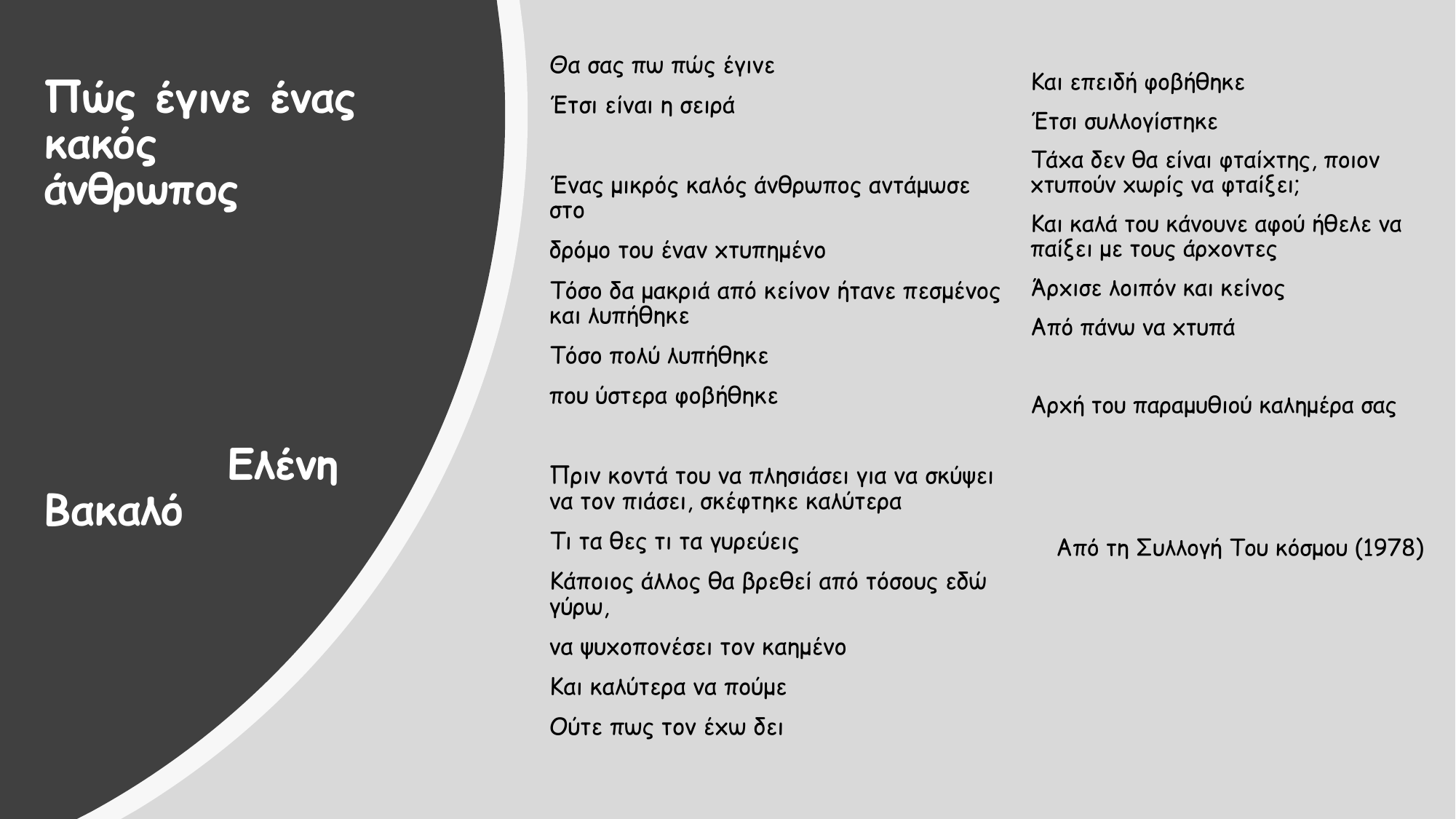

Και επειδή φοβήθηκε
Έτσι συλλογίστηκε
Τάχα δεν θα είναι φταίχτης, ποιον χτυπούν χωρίς να φταίξει;
Και καλά του κάνουνε αφού ήθελε vα παίξει με τους άρχοντες
Άρχισε λοιπόν και κείνος
Από πάνω να χτυπά

Αρχή του παραμυθιού καλημέρα σας

                                                            Από τη Συλλογή Του κόσμου (1978)
Θα σας πω πώς έγινε
Έτσι είναι η σειρά

Ένας μικρός καλός άνθρωπος αντάμωσε στο
δρόμο του έναν χτυπημένο
Τόσο δα μακριά από κείνον ήτανε πεσμένος και λυπήθηκε
Τόσο πολύ λυπήθηκε
που ύστερα φοβήθηκε

Πριν κοντά του vα πλησιάσει για να σκύψει να τον πιάσει, σκέφτηκε καλύτερα
Τι τα θες τι τα γυρεύεις
Κάποιος άλλος θα βρεθεί από τόσους εδώ γύρω,
να ψυχοπονέσει τον καημένο
Και καλύτερα να πούμε
Ούτε πως τον έχω δει

# Πώς έγινε ένας κακός άνθρωπος Ελένη Βακαλό